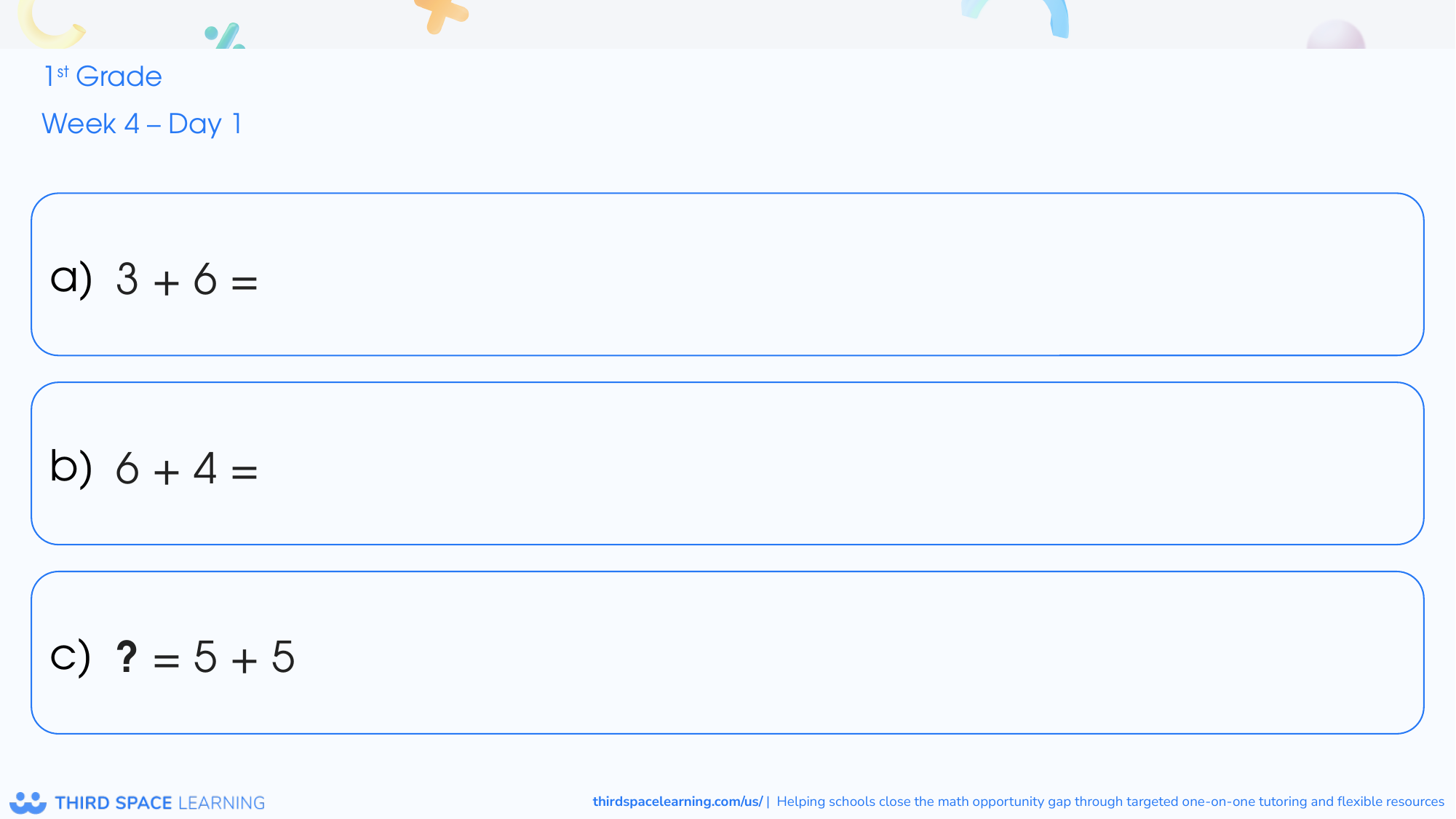

1st Grade
Week 4 – Day 1
3 + 6 =
6 + 4 =
? = 5 + 5